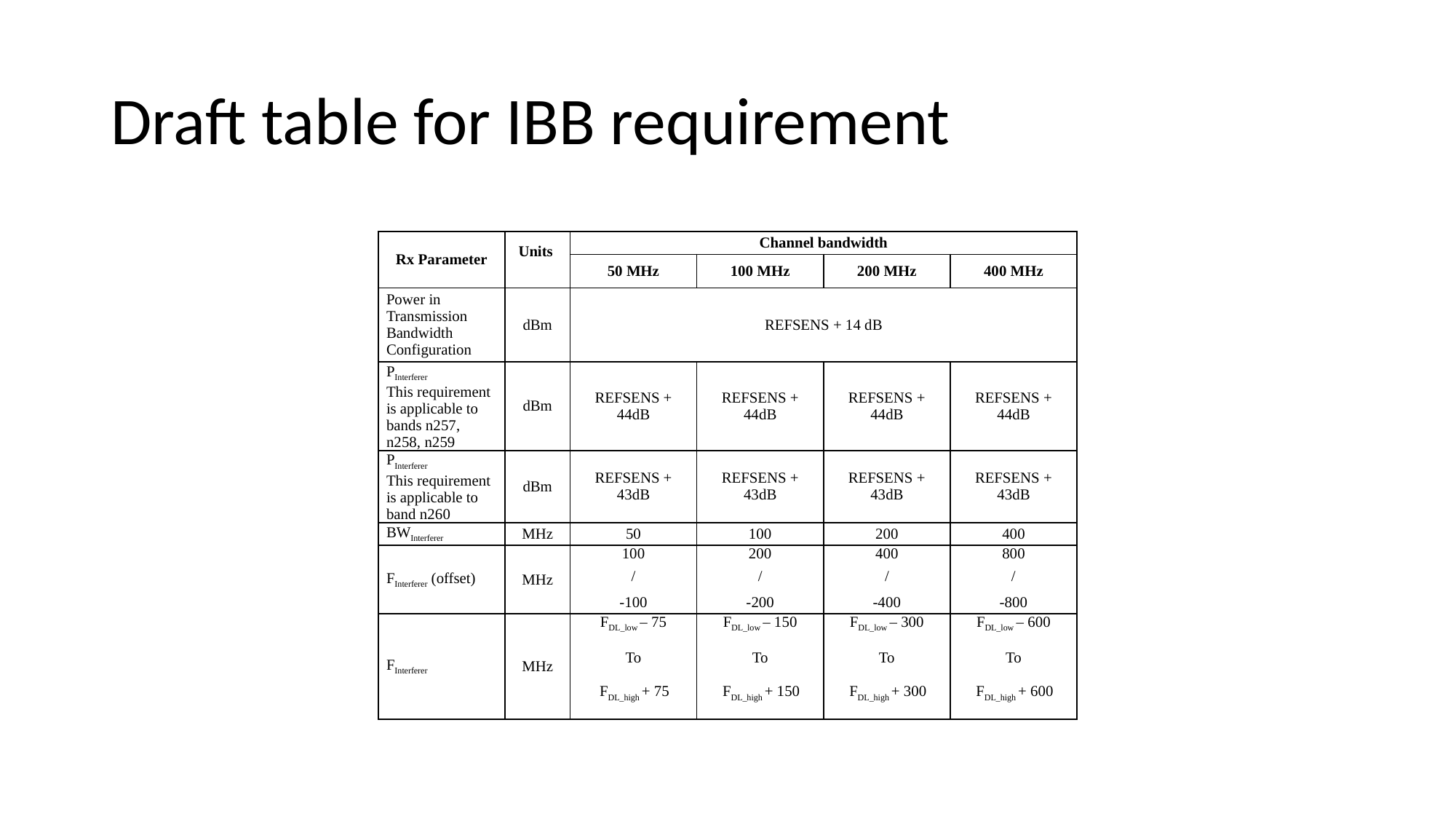

# Draft table for IBB requirement
| Rx Parameter | Units | Channel bandwidth |  |  |  |
| --- | --- | --- | --- | --- | --- |
|  |  | 50 MHz | 100 MHz | 200 MHz | 400 MHz |
| Power in Transmission Bandwidth Configuration | dBm | REFSENS + 14 dB |  |  |  |
| PInterferer | dBm | REFSENS + 44dB | REFSENS + 44dB | REFSENS + 44dB | REFSENS + 44dB |
| This requirement is applicable to bands n257, n258, n259 |  |  |  |  |  |
| PInterferer | dBm | REFSENS + 43dB | REFSENS + 43dB | REFSENS + 43dB | REFSENS + 43dB |
| This requirement is applicable to band n260 |  |  |  |  |  |
| BWInterferer | MHz | 50 | 100 | 200 | 400 |
| FInterferer (offset) | MHz | 100 | 200 | 400 | 800 |
|  |  | / | / | / | / |
|  |  | -100 | -200 | -400 | -800 |
| FInterferer | MHz | FDL\_low – 75   To   FDL\_high + 75 | FDL\_low – 150   To   FDL\_high + 150 | FDL\_low – 300   To   FDL\_high + 300 | FDL\_low – 600   To   FDL\_high + 600 |